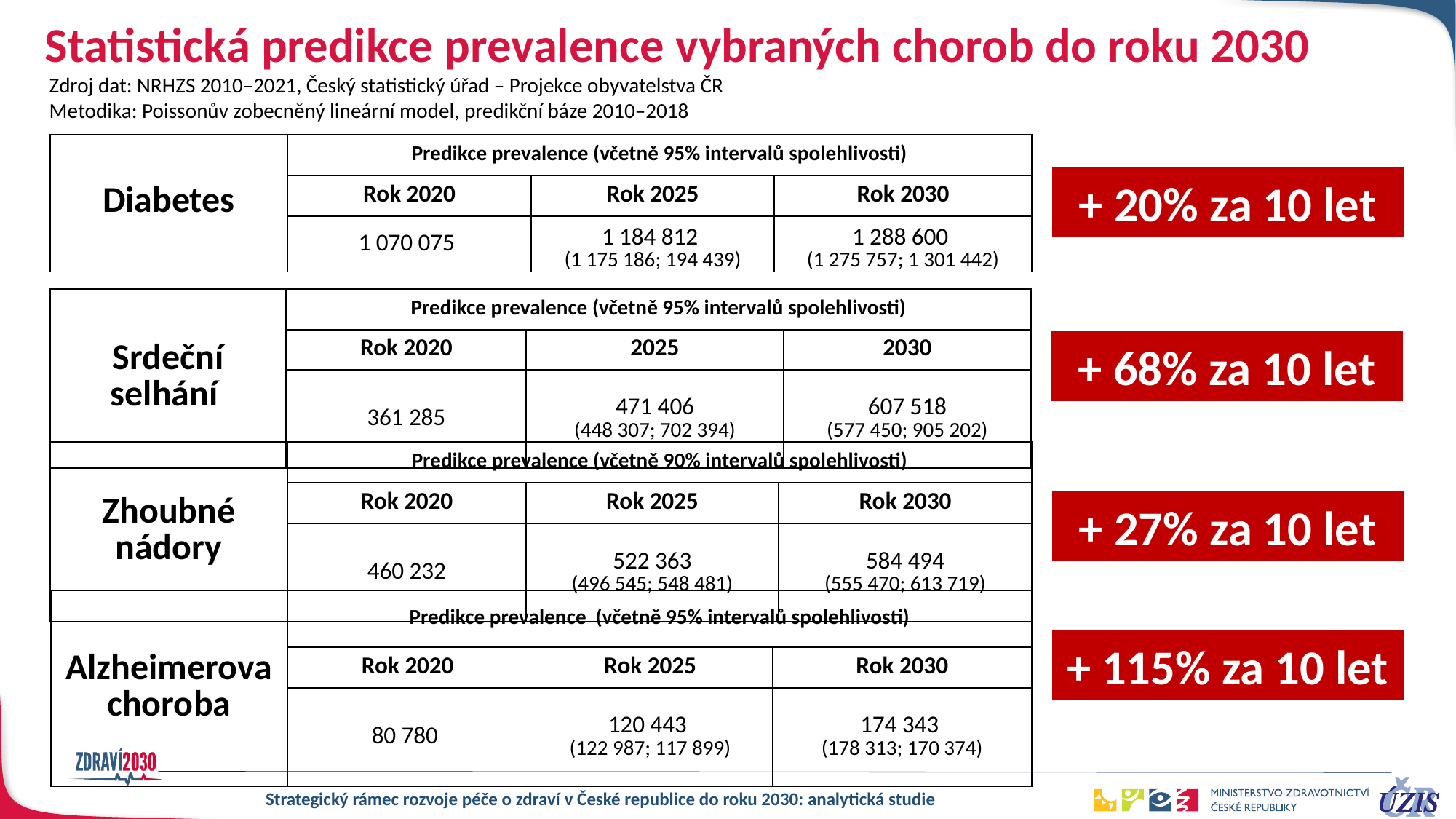

# Statistická predikce prevalence vybraných chorob do roku 2030
Zdroj dat: NRHZS 2010–2021, Český statistický úřad – Projekce obyvatelstva ČR
Metodika: Poissonův zobecněný lineární model, predikční báze 2010–2018
| Diabetes | Predikce prevalence (včetně 95% intervalů spolehlivosti) |  |  |
| --- | --- | --- | --- |
|  | Rok 2020 | Rok 2025 | Rok 2030 |
|  | 1 070 075 | 1 184 812 (1 175 186; 194 439) | 1 288 600 (1 275 757; 1 301 442) |
+ 20% za 10 let
| Srdeční selhání | Predikce prevalence (včetně 95% intervalů spolehlivosti) |  |  |
| --- | --- | --- | --- |
|  | Rok 2020 | 2025 | 2030 |
|  | 361 285 | 471 406 (448 307; 702 394) | 607 518 (577 450; 905 202) |
+ 68% za 10 let
| Zhoubné nádory | Predikce prevalence (včetně 90% intervalů spolehlivosti) |  |  |
| --- | --- | --- | --- |
|  | Rok 2020 | Rok 2025 | Rok 2030 |
|  | 460 232 | 522 363 (496 545; 548 481) | 584 494 (555 470; 613 719) |
+ 27% za 10 let
| Alzheimerova choroba | Predikce prevalence (včetně 95% intervalů spolehlivosti) |  |  |
| --- | --- | --- | --- |
|  | Rok 2020 | Rok 2025 | Rok 2030 |
|  | 80 780 | 120 443 (122 987; 117 899) | 174 343 (178 313; 170 374) |
+ 115% za 10 let